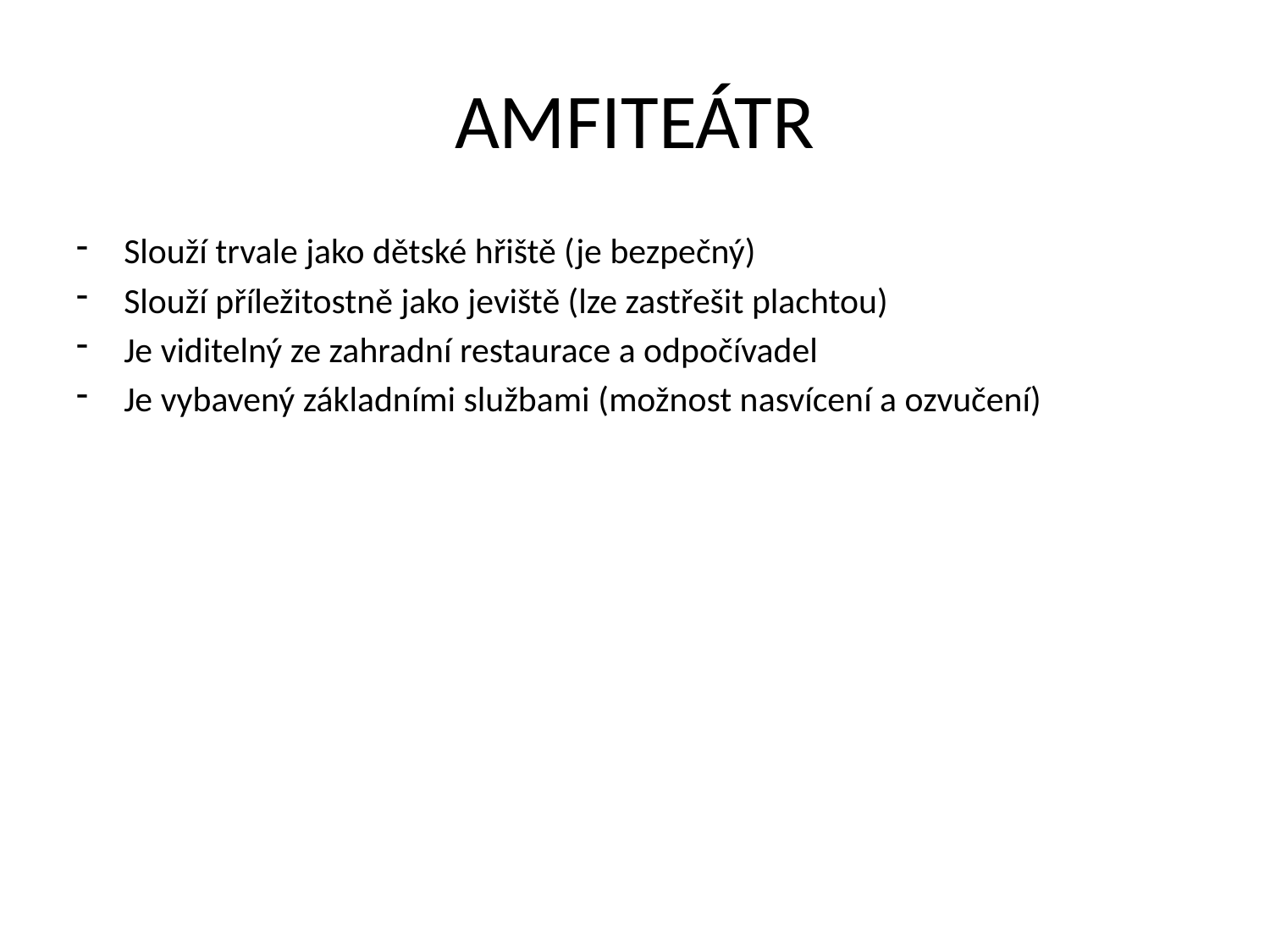

# AMFITEÁTR
Slouží trvale jako dětské hřiště (je bezpečný)
Slouží příležitostně jako jeviště (lze zastřešit plachtou)
Je viditelný ze zahradní restaurace a odpočívadel
Je vybavený základními službami (možnost nasvícení a ozvučení)